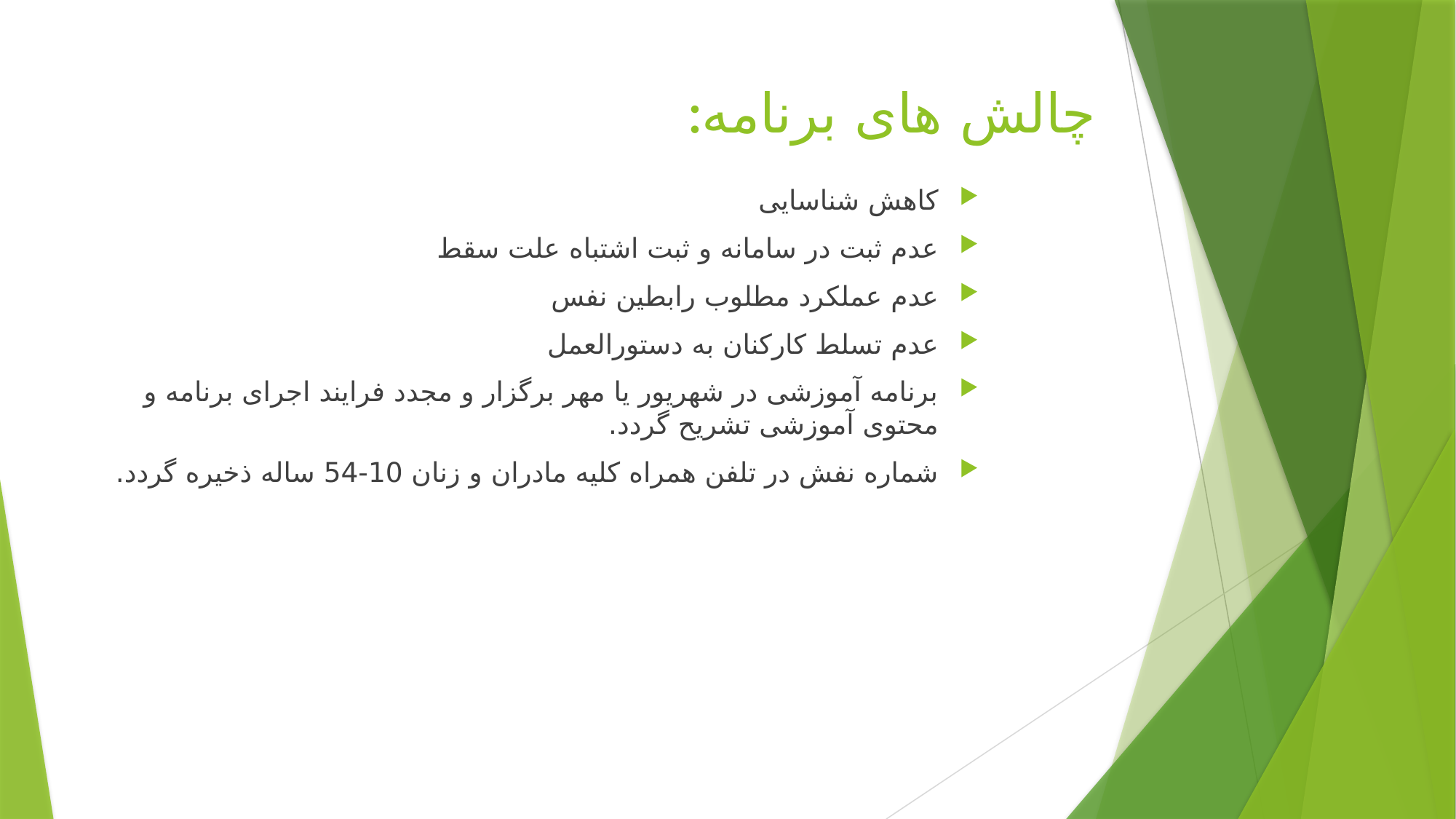

# :چالش های برنامه
کاهش شناسایی
عدم ثبت در سامانه و ثبت اشتباه علت سقط
عدم عملکرد مطلوب رابطین نفس
عدم تسلط کارکنان به دستورالعمل
برنامه آموزشی در شهریور یا مهر برگزار و مجدد فرایند اجرای برنامه و محتوی آموزشی تشریح گردد.
شماره نفش در تلفن همراه کلیه مادران و زنان 10-54 ساله ذخیره گردد.